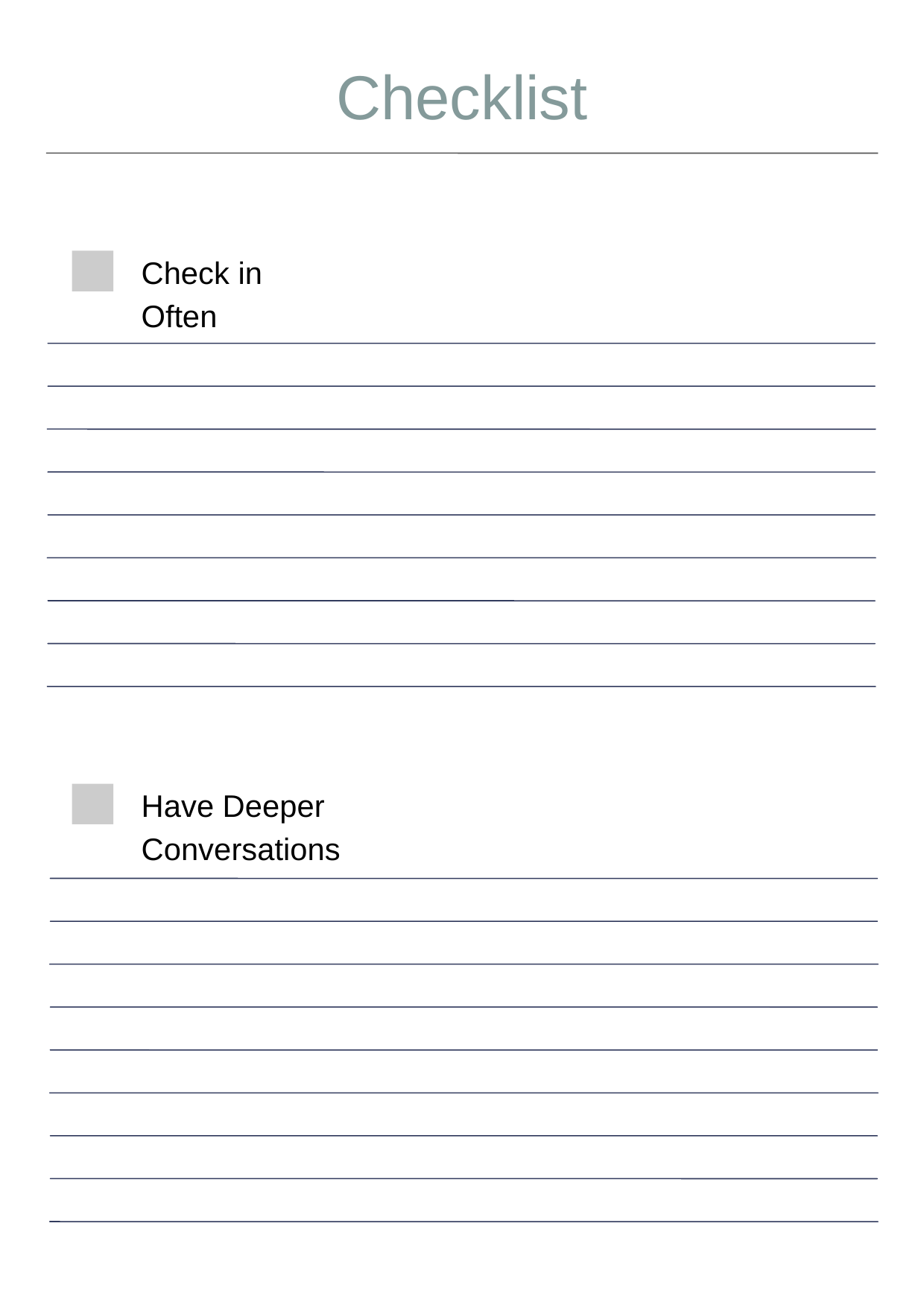

Checklist

Check in Often

Have Deeper Conversations